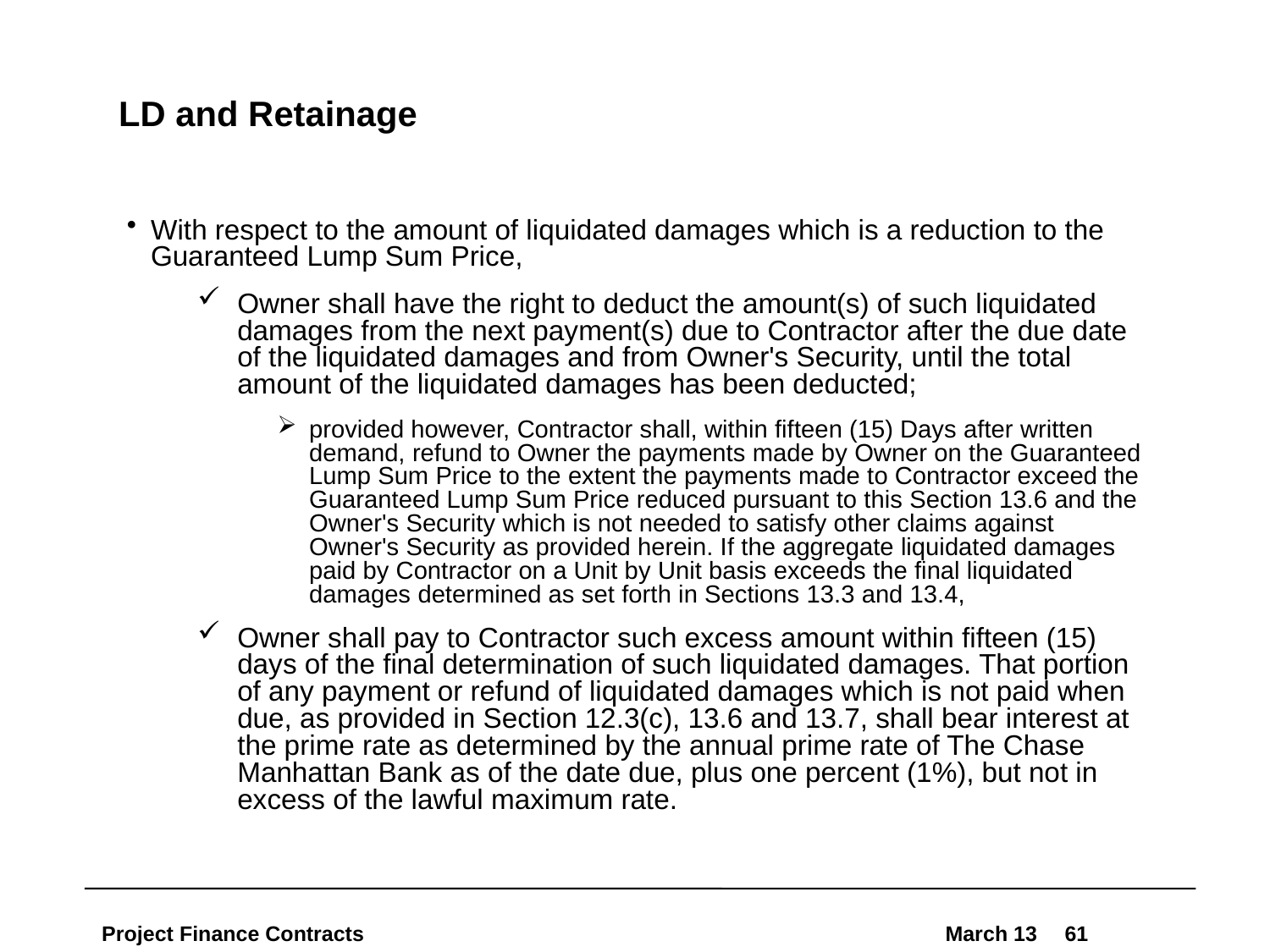

# LD and Retainage
With respect to the amount of liquidated damages which is a reduction to the Guaranteed Lump Sum Price,
Owner shall have the right to deduct the amount(s) of such liquidated damages from the next payment(s) due to Contractor after the due date of the liquidated damages and from Owner's Security, until the total amount of the liquidated damages has been deducted;
provided however, Contractor shall, within fifteen (15) Days after written demand, refund to Owner the payments made by Owner on the Guaranteed Lump Sum Price to the extent the payments made to Contractor exceed the Guaranteed Lump Sum Price reduced pursuant to this Section 13.6 and the Owner's Security which is not needed to satisfy other claims against Owner's Security as provided herein. If the aggregate liquidated damages paid by Contractor on a Unit by Unit basis exceeds the final liquidated damages determined as set forth in Sections 13.3 and 13.4,
Owner shall pay to Contractor such excess amount within fifteen (15) days of the final determination of such liquidated damages. That portion of any payment or refund of liquidated damages which is not paid when due, as provided in Section 12.3(c), 13.6 and 13.7, shall bear interest at the prime rate as determined by the annual prime rate of The Chase Manhattan Bank as of the date due, plus one percent (1%), but not in excess of the lawful maximum rate.